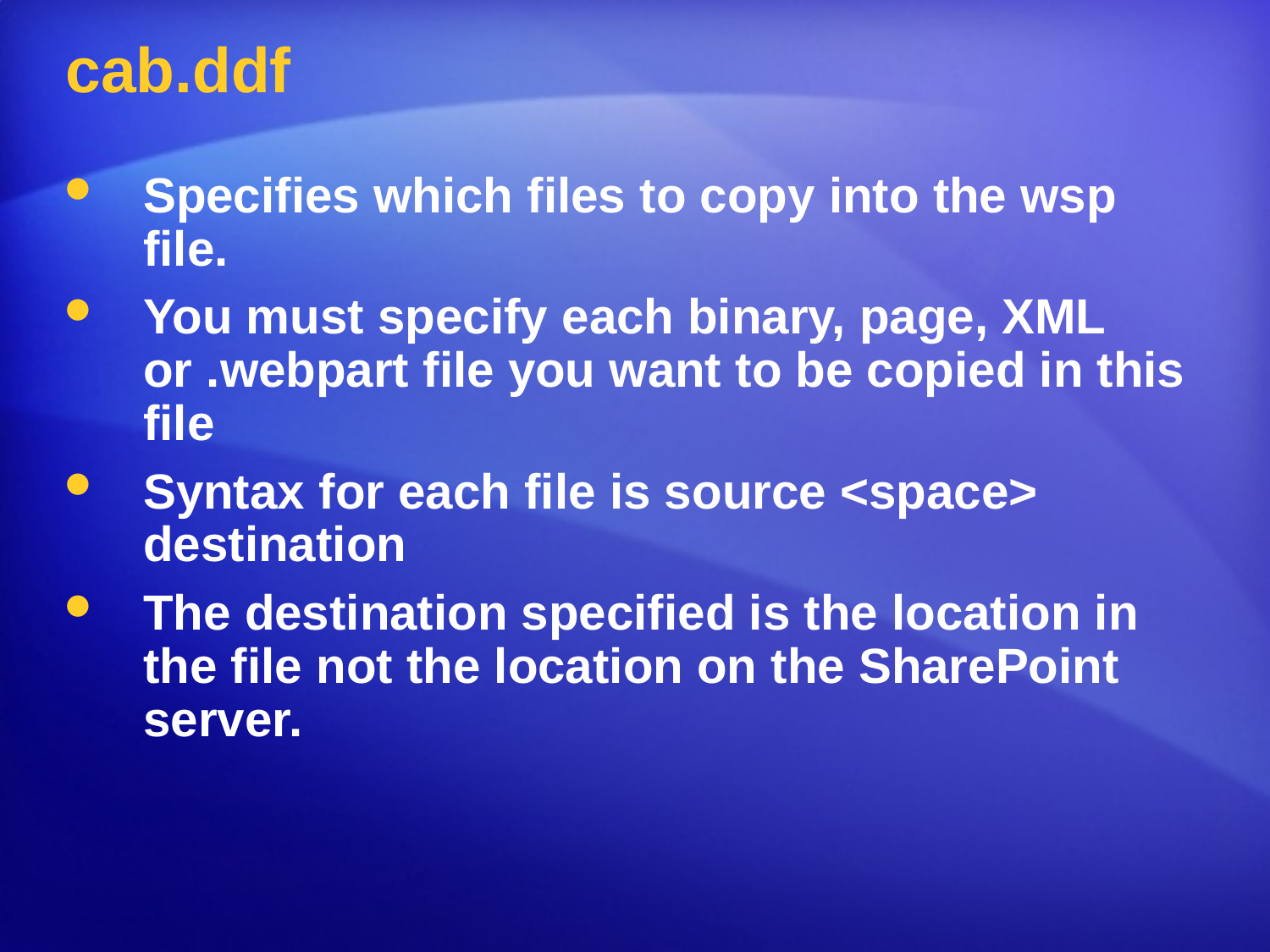

# cab.ddf
Specifies which files to copy into the wsp file.
You must specify each binary, page, XML or .webpart file you want to be copied in this file
Syntax for each file is source <space> destination
The destination specified is the location in the file not the location on the SharePoint server.